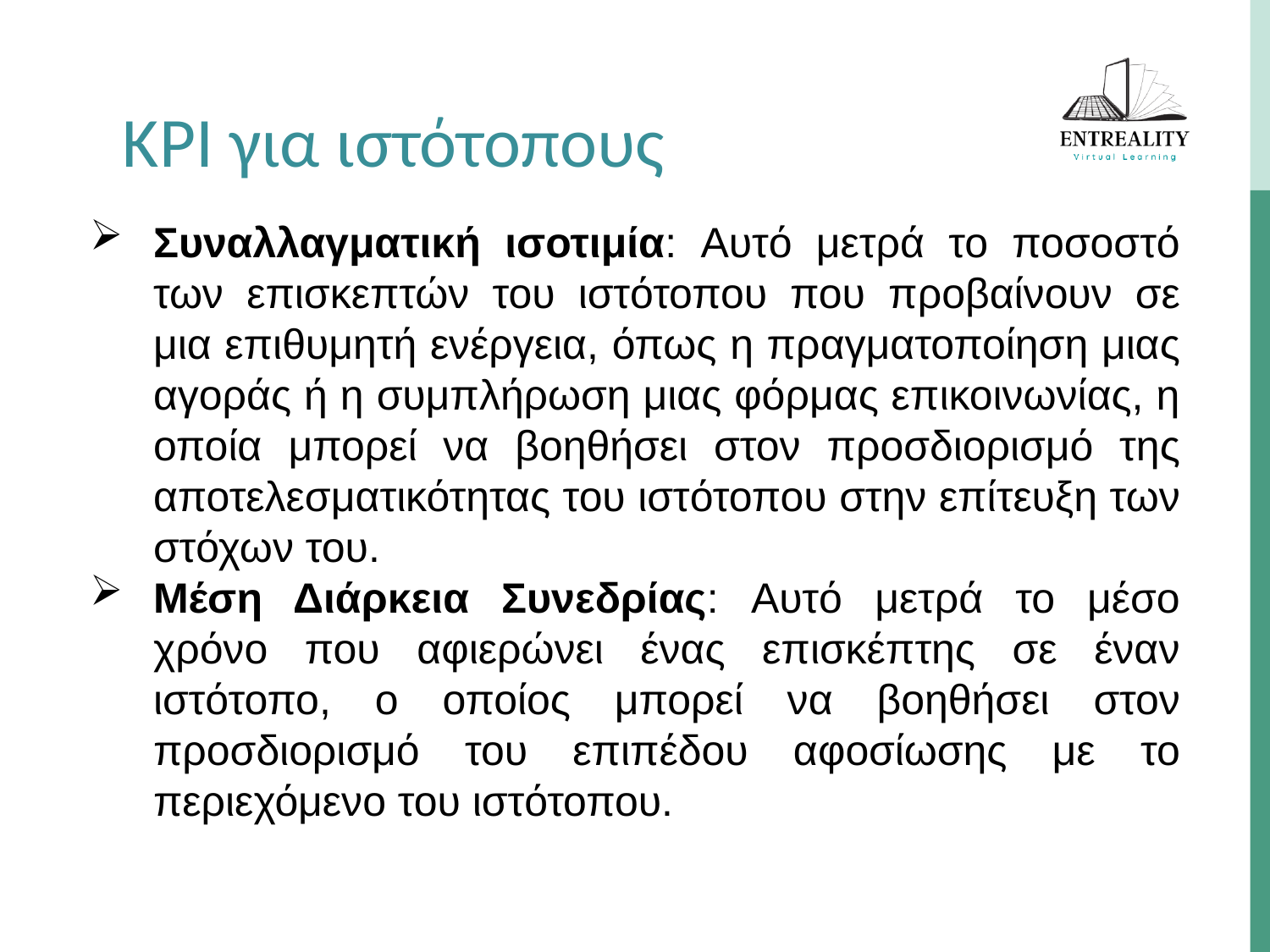

KPI για ιστότοπους
Συναλλαγματική ισοτιμία: Αυτό μετρά το ποσοστό των επισκεπτών του ιστότοπου που προβαίνουν σε μια επιθυμητή ενέργεια, όπως η πραγματοποίηση μιας αγοράς ή η συμπλήρωση μιας φόρμας επικοινωνίας, η οποία μπορεί να βοηθήσει στον προσδιορισμό της αποτελεσματικότητας του ιστότοπου στην επίτευξη των στόχων του.
Μέση Διάρκεια Συνεδρίας: Αυτό μετρά το μέσο χρόνο που αφιερώνει ένας επισκέπτης σε έναν ιστότοπο, ο οποίος μπορεί να βοηθήσει στον προσδιορισμό του επιπέδου αφοσίωσης με το περιεχόμενο του ιστότοπου.